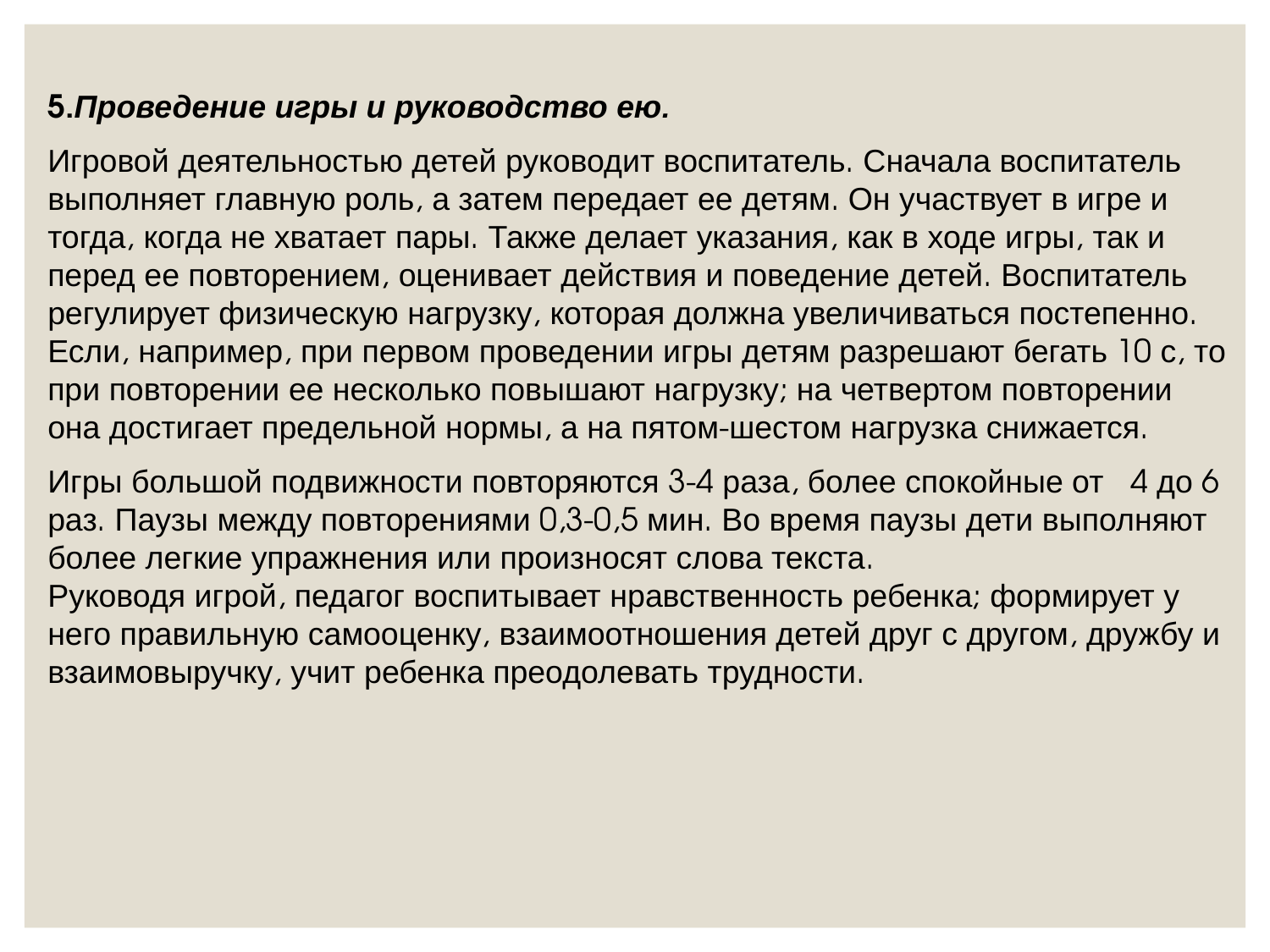

5.Проведение игры и руководство ею.
Игровой деятельностью детей руководит воспитатель. Сначала воспитатель выполняет главную роль, а затем передает ее детям. Он участвует в игре и тогда, когда не хватает пары. Также делает указания, как в ходе игры, так и перед ее повторением, оценивает действия и поведение детей. Воспитатель регулирует физическую нагрузку, которая должна увеличиваться постепенно. Если, например, при первом проведении игры детям разрешают бегать 10 с, то при повторении ее несколько повышают нагрузку; на четвертом повторении она достигает предельной нормы, а на пятом-шестом нагрузка снижается.
Игры большой подвижности повторяются 3-4 раза, более спокойные от   4 до 6 раз. Паузы между повторениями 0,3-0,5 мин. Во время паузы дети выполняют более легкие упражнения или произносят слова текста.
Руководя игрой, педагог воспитывает нравственность ребенка; формирует у него правильную самооценку, взаимоотношения детей друг с другом, дружбу и взаимовыручку, учит ребенка преодолевать трудности.

#